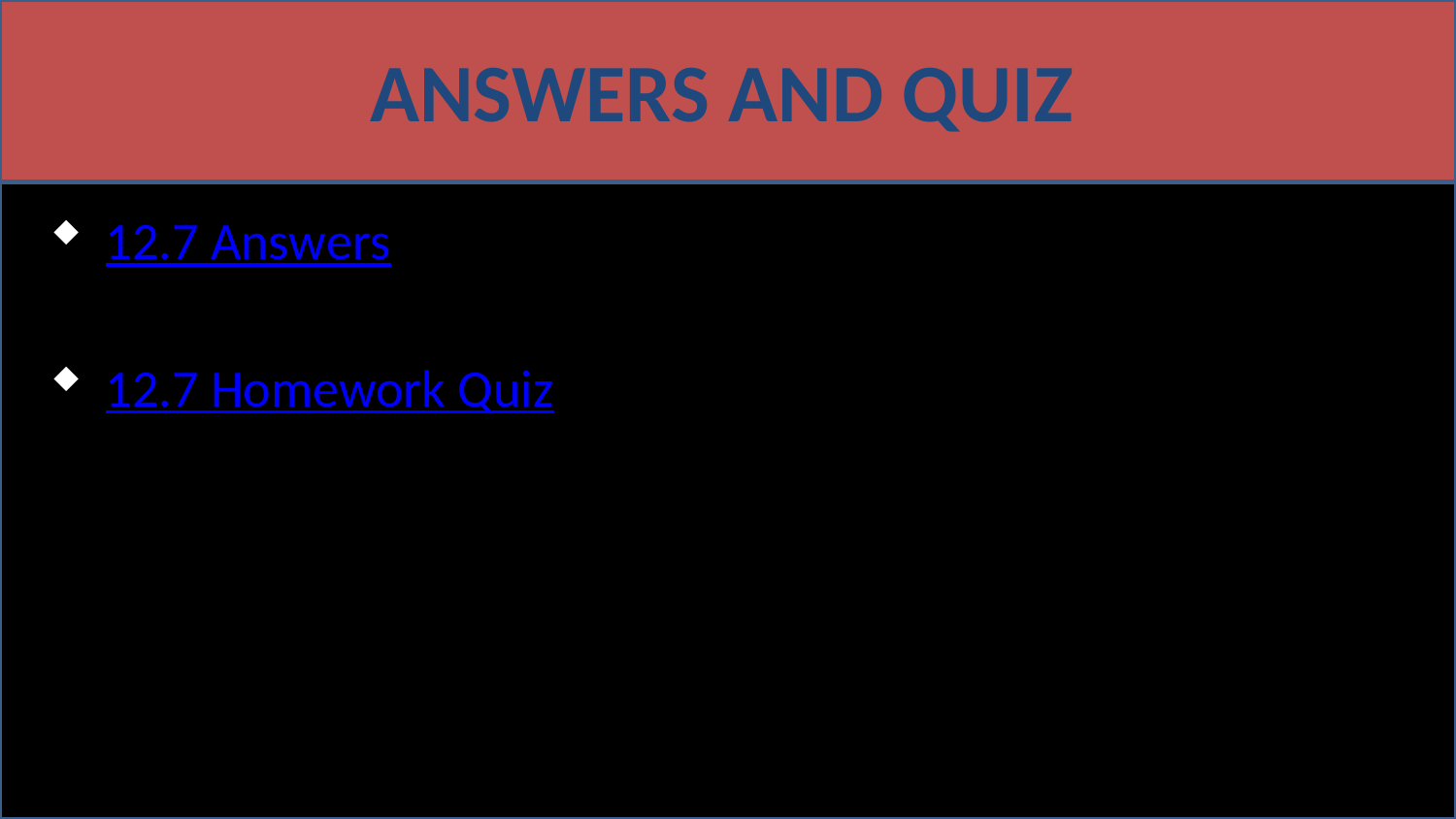

# Answers and Quiz
12.7 Answers

12.7 Homework Quiz